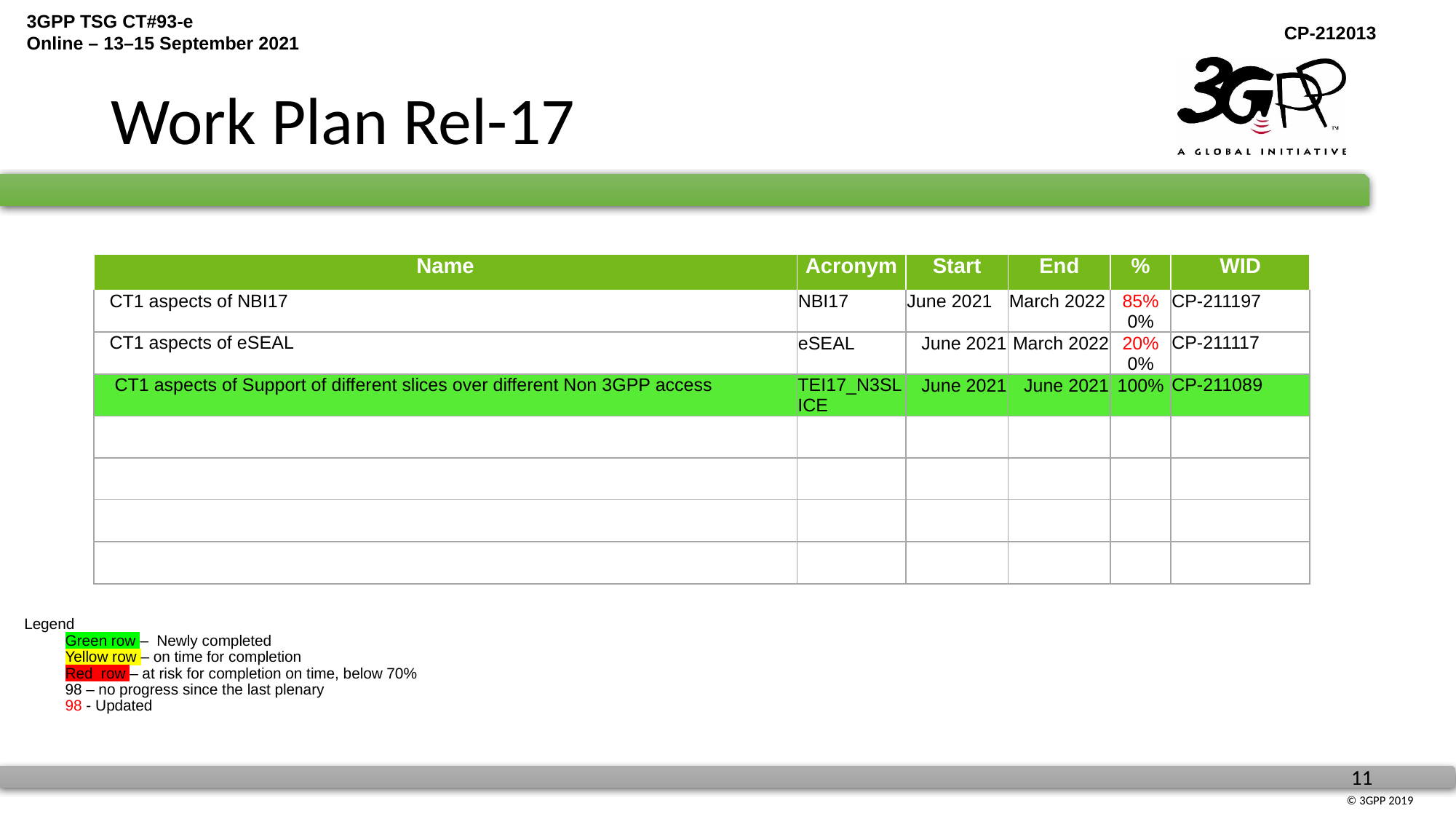

# Work Plan Rel-17
| Name | Acronym | Start | End | % | WID |
| --- | --- | --- | --- | --- | --- |
| CT1 aspects of NBI17 | NBI17 | June 2021 | March 2022 | 85% 0% | CP-211197 |
| CT1 aspects of eSEAL | eSEAL | June 2021 | March 2022 | 20% 0% | CP-211117 |
| CT1 aspects of Support of different slices over different Non 3GPP access | TEI17\_N3SLICE | June 2021 | June 2021 | 100% | CP-211089 |
|  |  |  |  |  |  |
|  |  |  |  |  |  |
|  |  |  |  |  |  |
|  |  |  |  |  |  |
Legend
Green row –  Newly completed
	Yellow row – on time for completion
Red  row – at risk for completion on time, below 70%
	98 – no progress since the last plenary
	98 - Updated